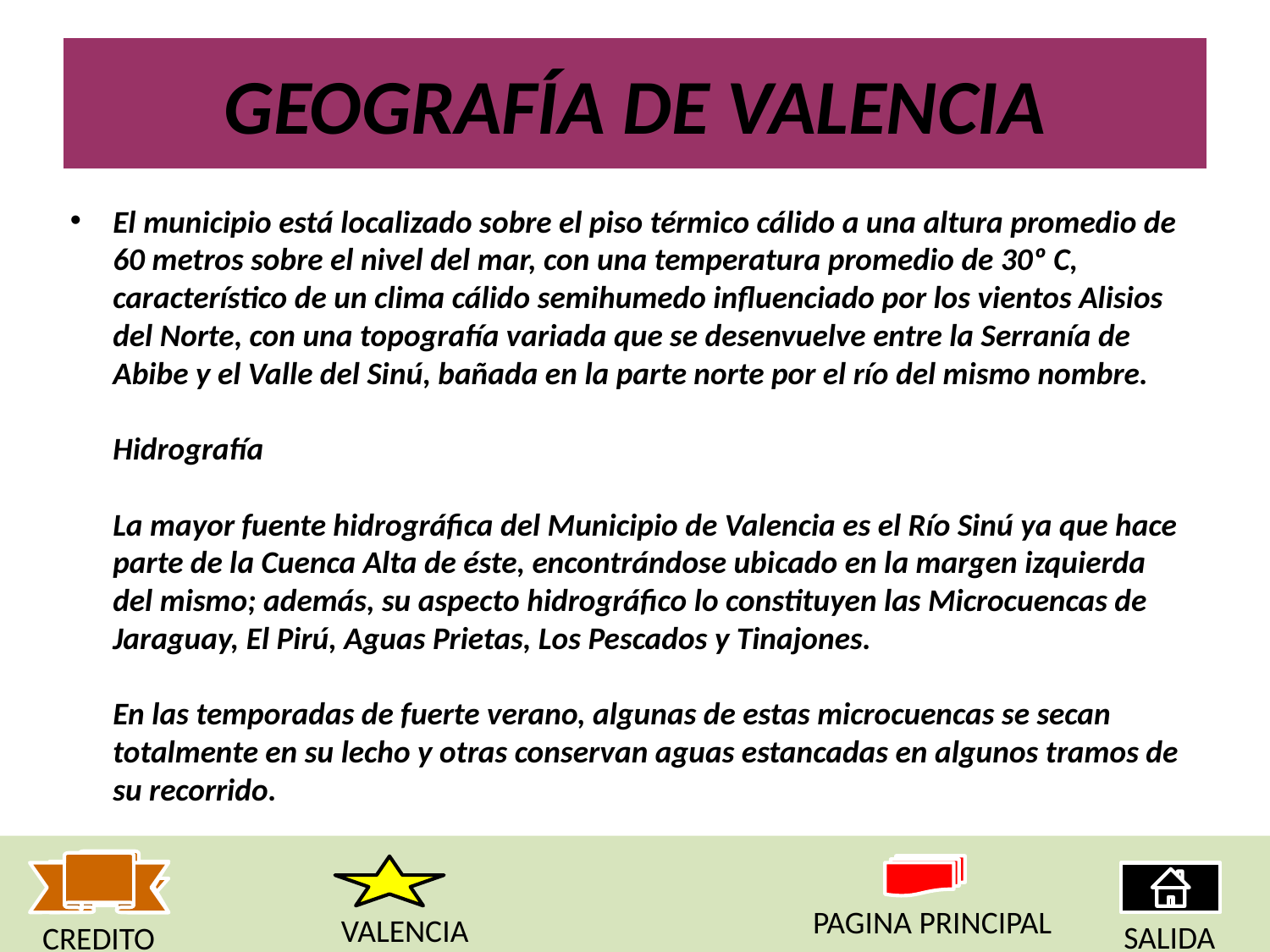

# GEOGRAFÍA DE VALENCIA
El municipio está localizado sobre el piso térmico cálido a una altura promedio de 60 metros sobre el nivel del mar, con una temperatura promedio de 30º C, característico de un clima cálido semihumedo influenciado por los vientos Alisios del Norte, con una topografía variada que se desenvuelve entre la Serranía de Abibe y el Valle del Sinú, bañada en la parte norte por el río del mismo nombre.
Hidrografía
La mayor fuente hidrográfica del Municipio de Valencia es el Río Sinú ya que hace parte de la Cuenca Alta de éste, encontrándose ubicado en la margen izquierda del mismo; además, su aspecto hidrográfico lo constituyen las Microcuencas de Jaraguay, El Pirú, Aguas Prietas, Los Pescados y Tinajones.
En las temporadas de fuerte verano, algunas de estas microcuencas se secan totalmente en su lecho y otras conservan aguas estancadas en algunos tramos de su recorrido.

PAGINA PRINCIPAL
VALENCIA
SALIDA
CREDITO